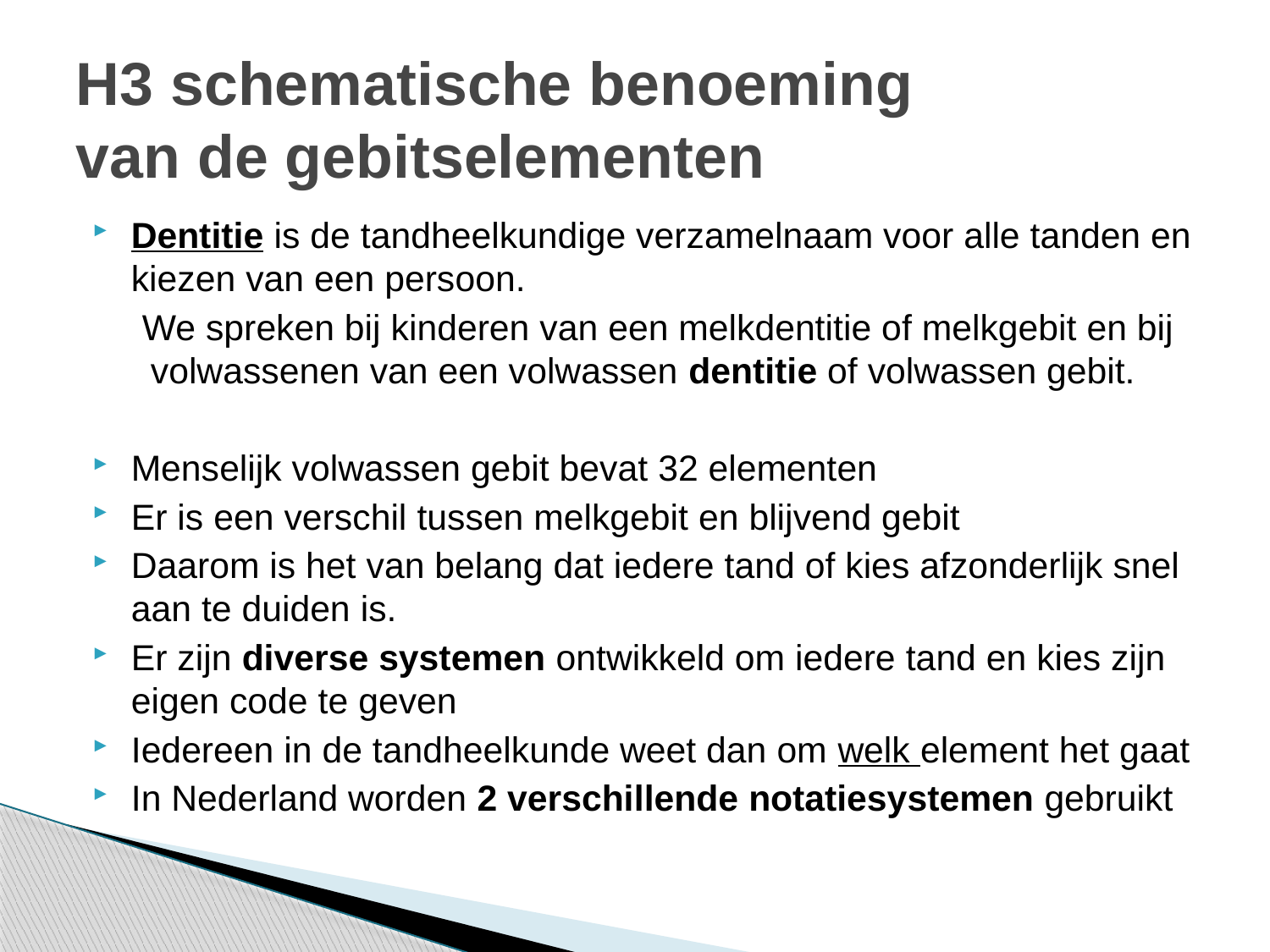

# H3 schematische benoeming van de gebitselementen
Dentitie is de tandheelkundige verzamelnaam voor alle tanden en kiezen van een persoon.
   We spreken bij kinderen van een melkdentitie of melkgebit en bij volwassenen van een volwassen dentitie of volwassen gebit.

Menselijk volwassen gebit bevat 32 elementen
Er is een verschil tussen melkgebit en blijvend gebit
Daarom is het van belang dat iedere tand of kies afzonderlijk snel aan te duiden is.
Er zijn diverse systemen ontwikkeld om iedere tand en kies zijn eigen code te geven
Iedereen in de tandheelkunde weet dan om welk element het gaat
In Nederland worden 2 verschillende notatiesystemen gebruikt